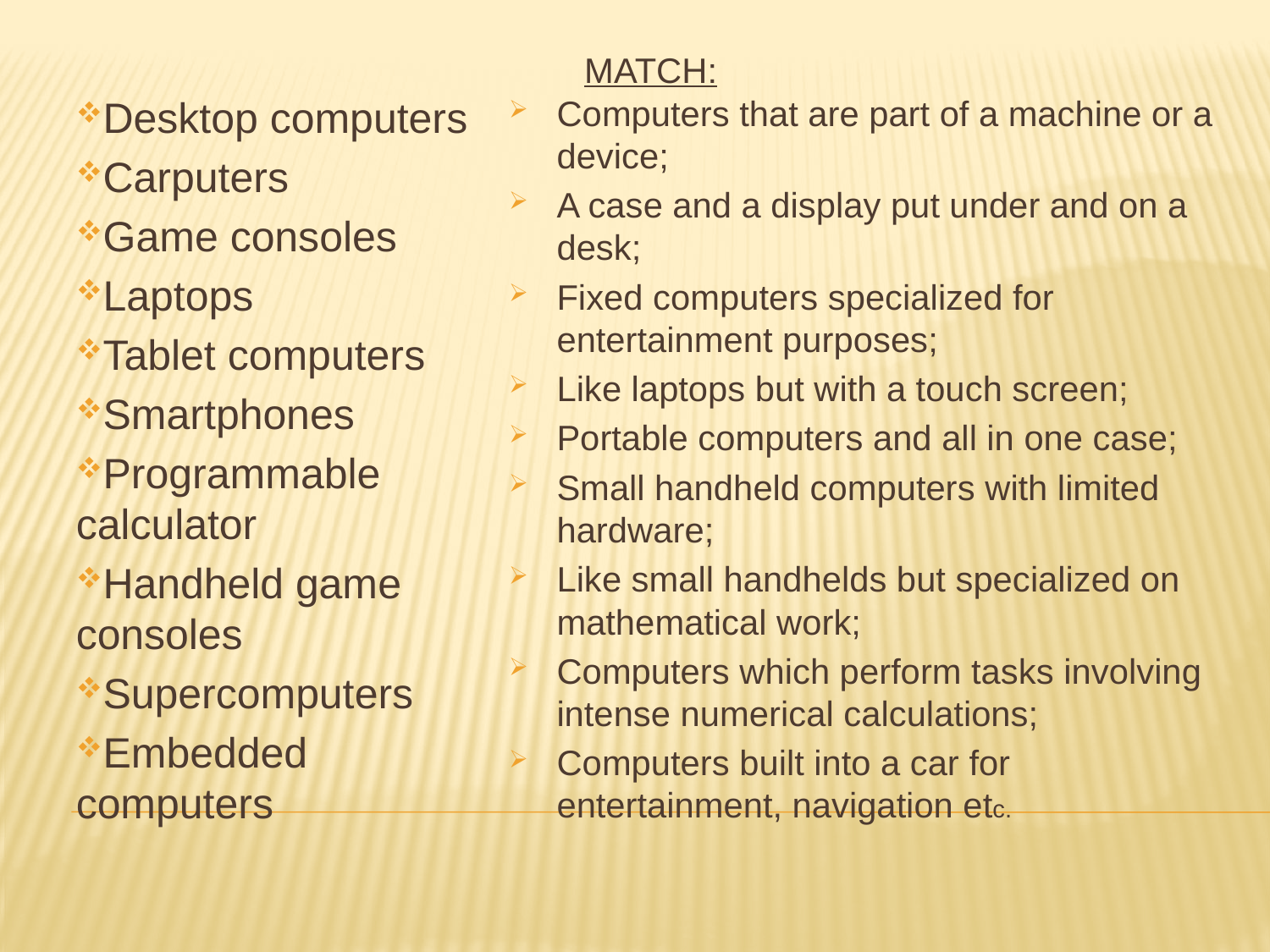

# Match:
Desktop computers
Carputers
Game consoles
Laptops
Tablet computers
Smartphones
Programmable calculator
Handheld game consoles
Supercomputers
Embedded computers
Computers that are part of a machine or a device;
A case and a display put under and on a desk;
Fixed computers specialized for entertainment purposes;
Like laptops but with a touch screen;
Portable computers and all in one case;
Small handheld computers with limited hardware;
Like small handhelds but specialized on mathematical work;
Computers which perform tasks involving intense numerical calculations;
Computers built into a car for entertainment, navigation etc.